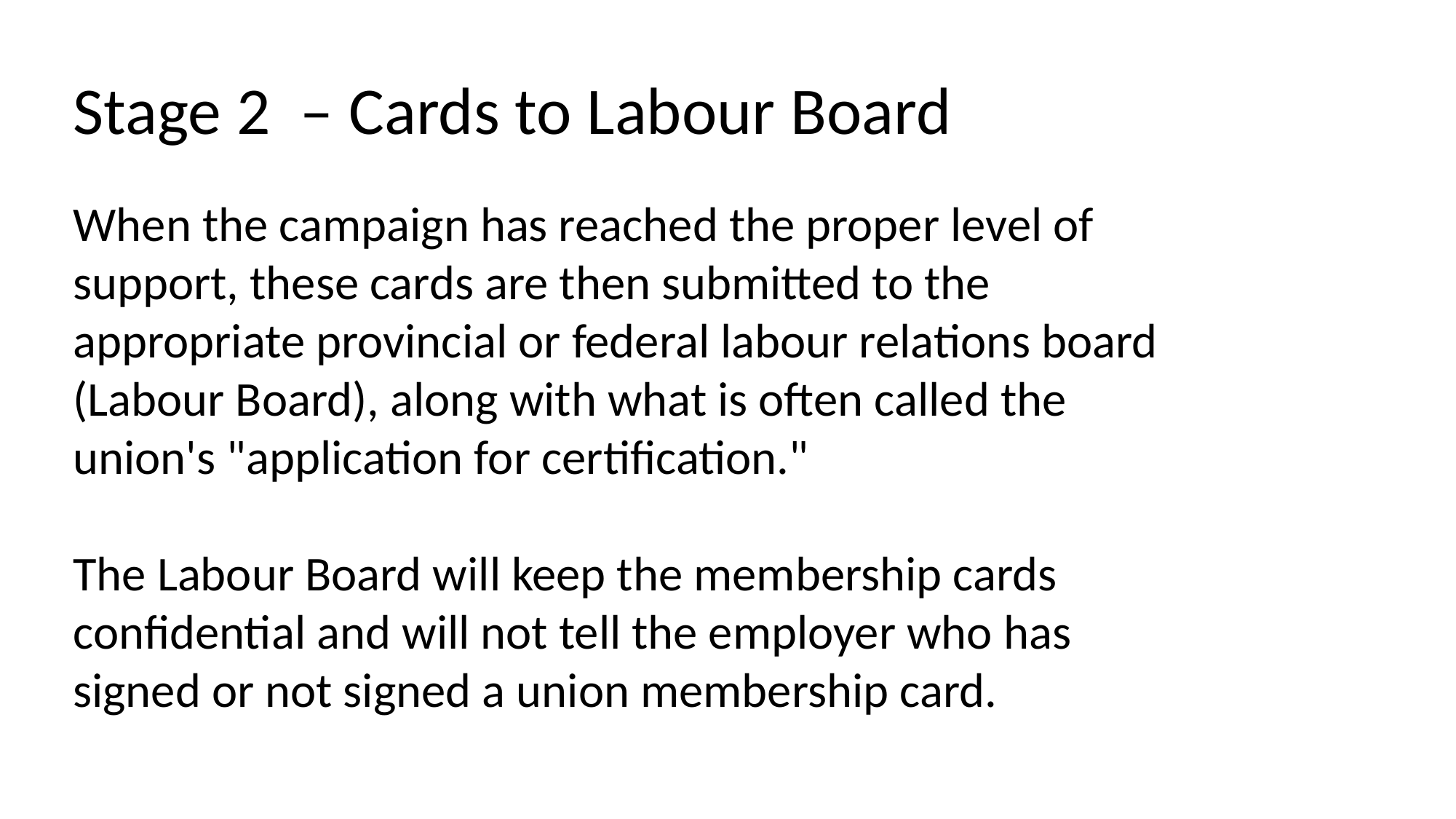

# Stage 2  – Cards to Labour Board

When the campaign has reached the proper level of support, these cards are then submitted to the appropriate provincial or federal labour relations board (Labour Board), along with what is often called the union's "application for certification."

The Labour Board will keep the membership cards confidential and will not tell the employer who has signed or not signed a union membership card.